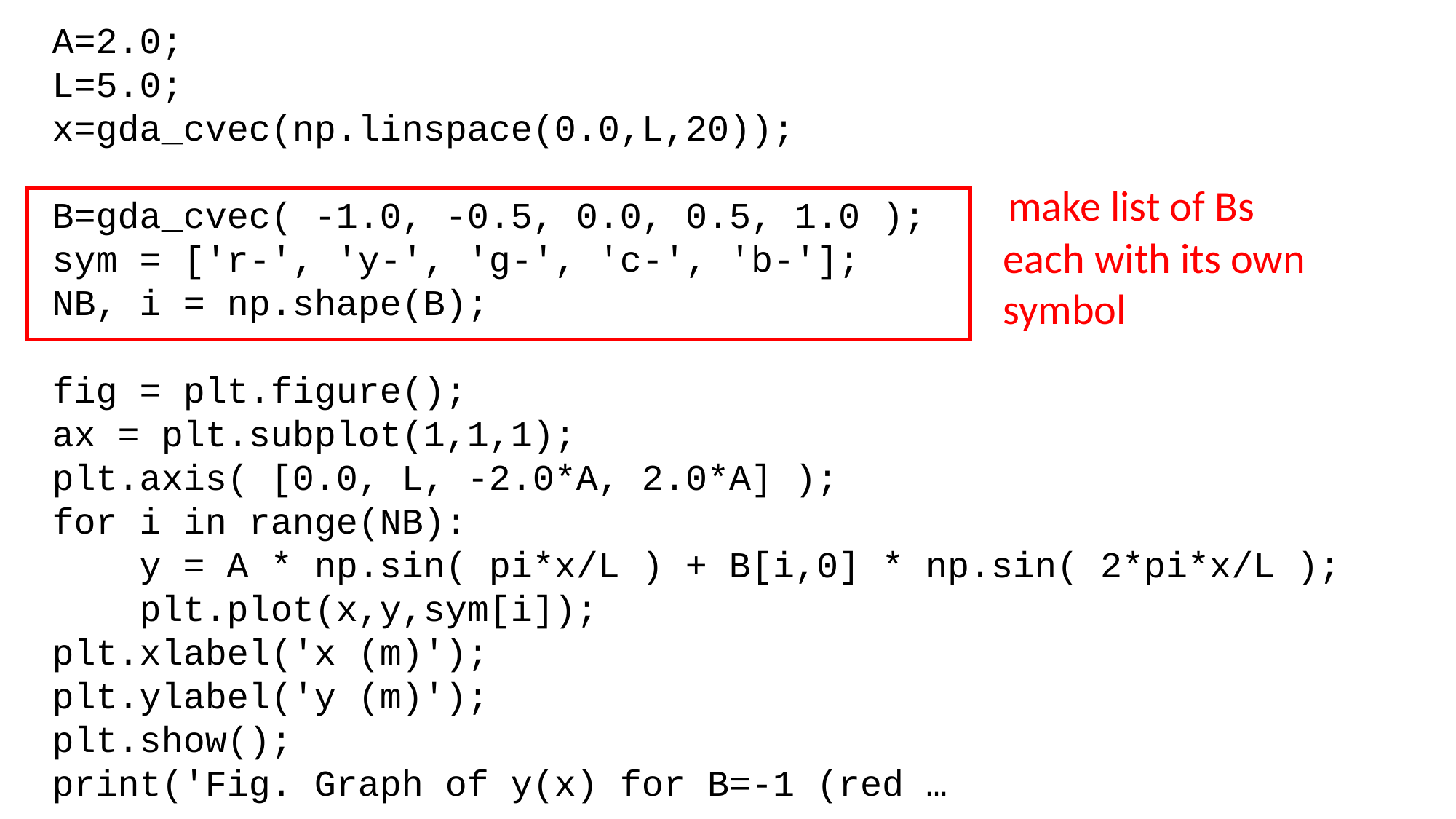

A=2.0;
L=5.0;
x=gda_cvec(np.linspace(0.0,L,20));

B=gda_cvec( -1.0, -0.5, 0.0, 0.5, 1.0 );
sym = ['r-', 'y-', 'g-', 'c-', 'b-'];
NB, i = np.shape(B);

fig = plt.figure();
ax = plt.subplot(1,1,1);
plt.axis( [0.0, L, -2.0*A, 2.0*A] );
for i in range(NB):
    y = A * np.sin( pi*x/L ) + B[i,0] * np.sin( 2*pi*x/L );
    plt.plot(x,y,sym[i]);
plt.xlabel('x (m)');
plt.ylabel('y (m)');
plt.show();
print('Fig. Graph of y(x) for B=-1 (red …

make list of Bs

each with its own
symbol